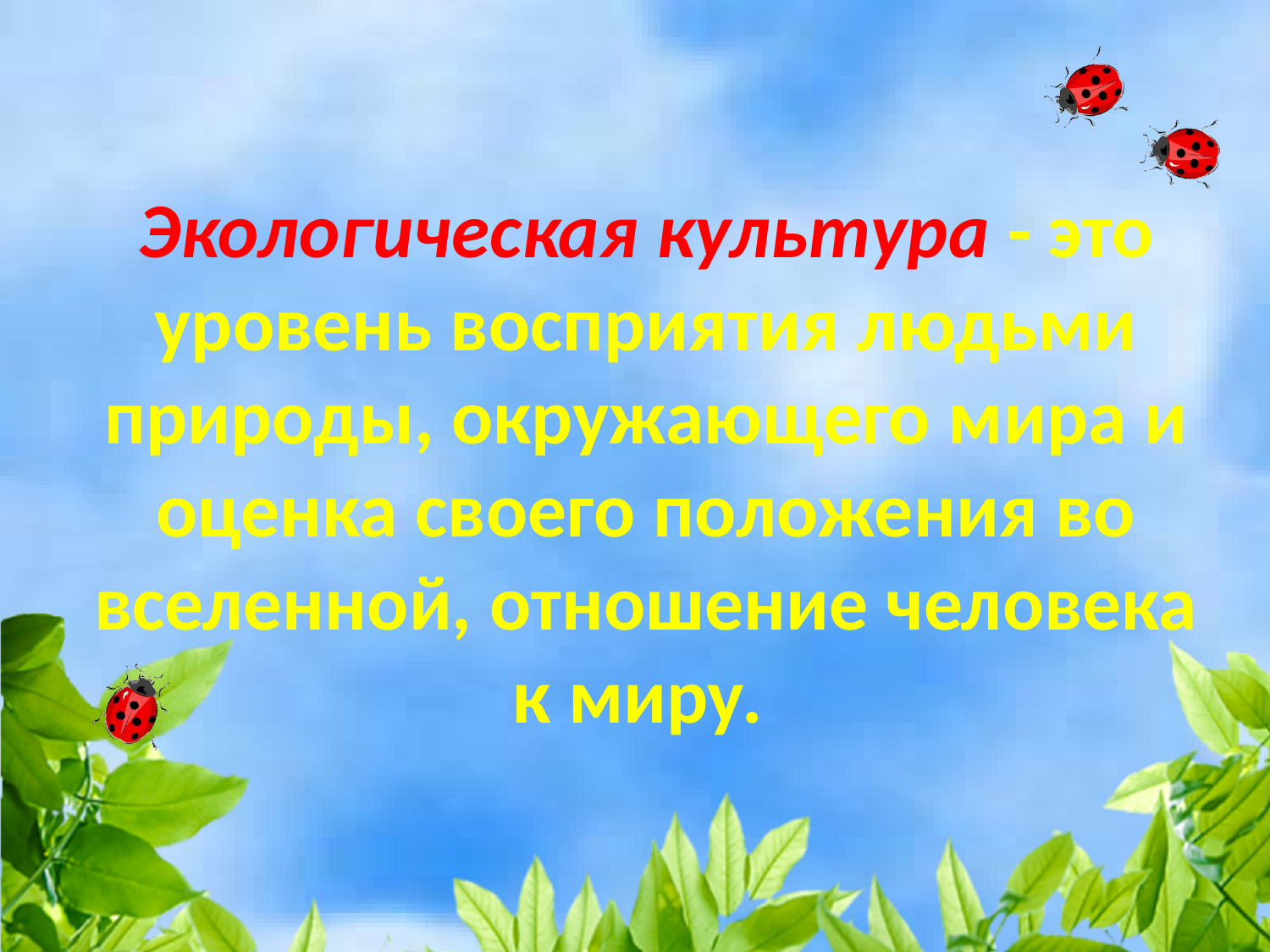

# Экологическая культура - это уровень восприятия людьми природы, окружающего мира и оценка своего положения во вселенной, отношение человека к миру.